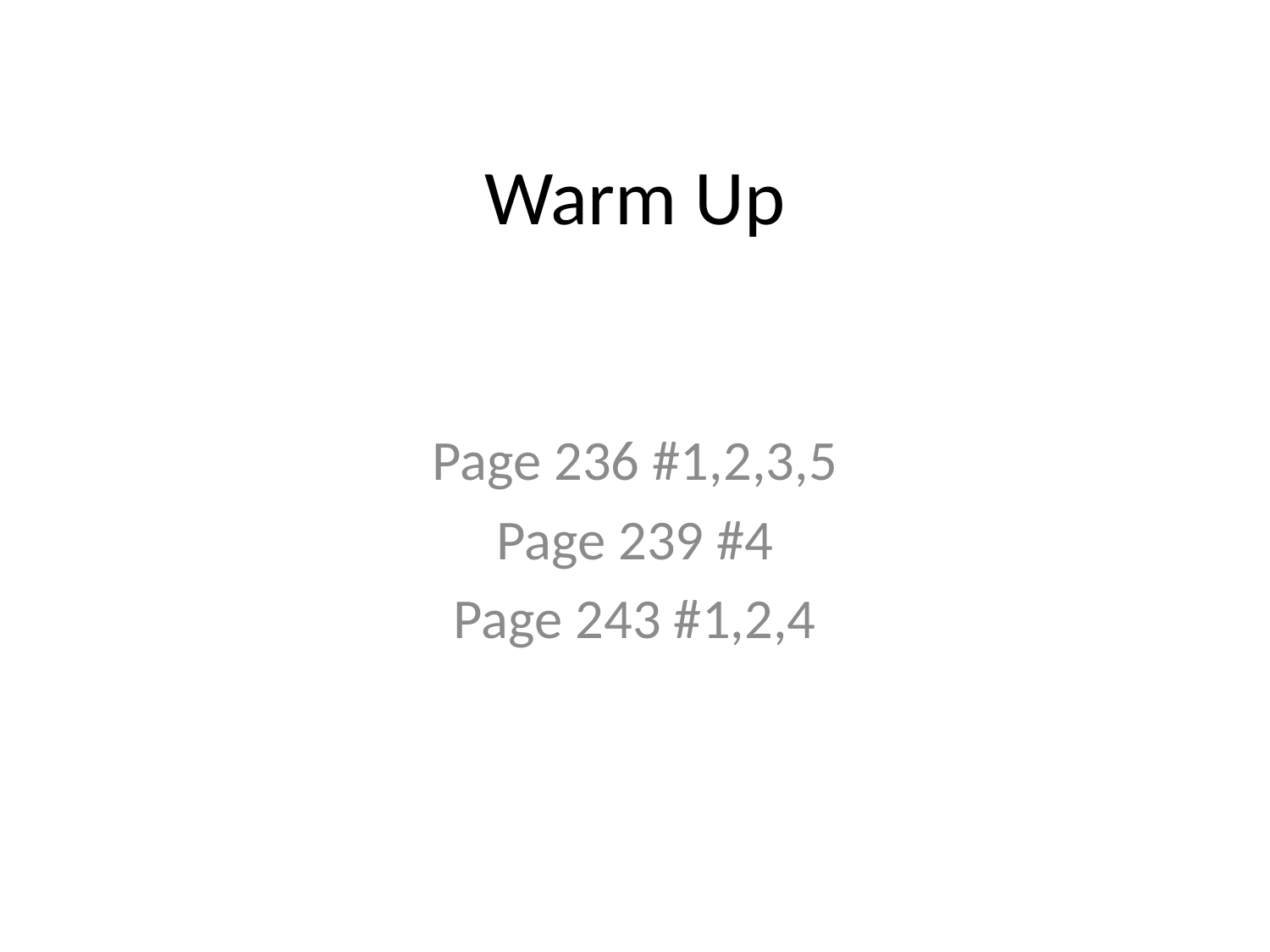

# Warm Up
Page 236 #1,2,3,5
Page 239 #4
Page 243 #1,2,4